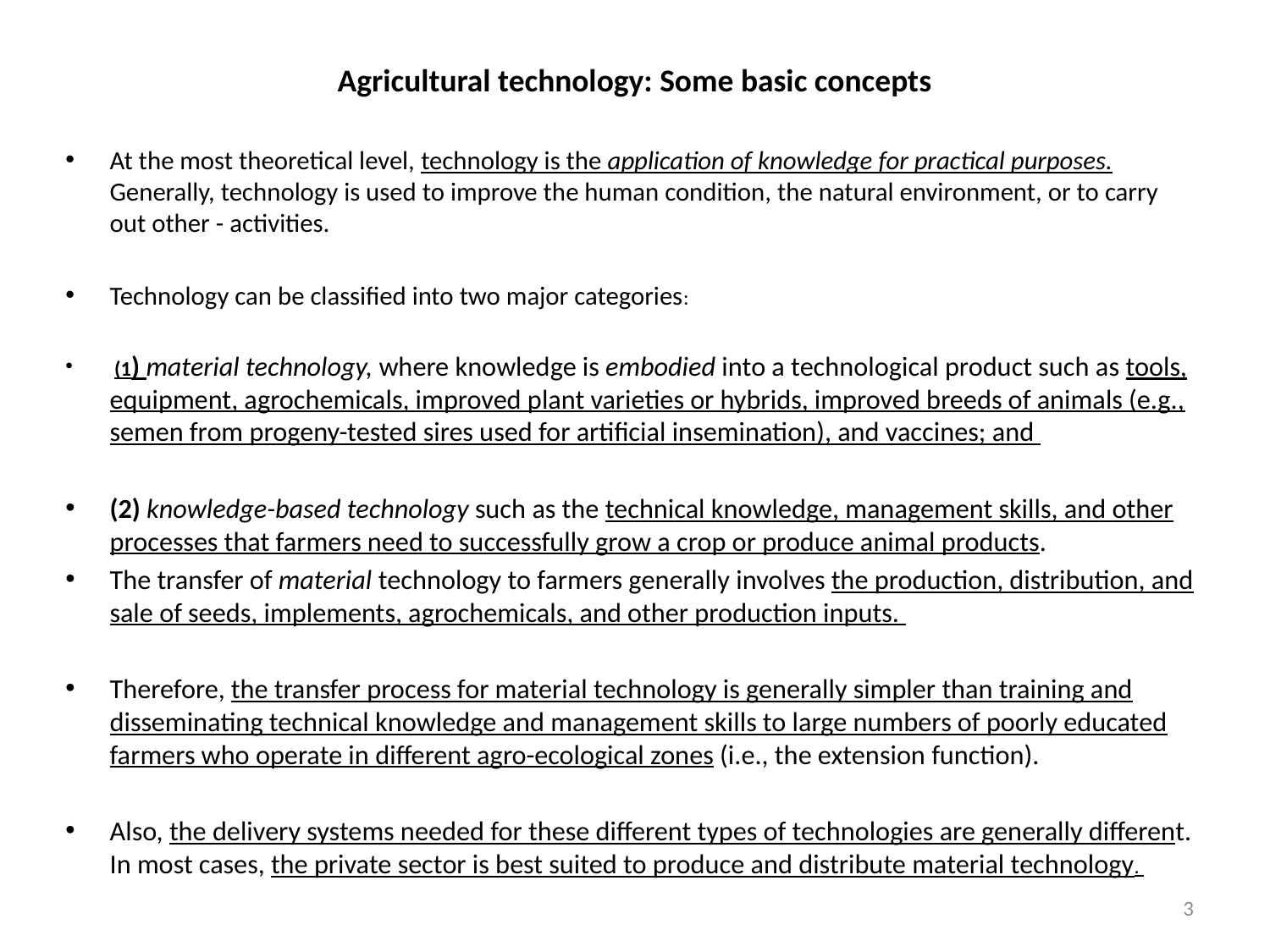

# Agricultural technology: Some basic concepts
At the most theoretical level, technology is the application of knowledge for practical purposes. Generally, technology is used to improve the human condition, the natural environment, or to carry out other - activities.

Technology can be classified into two major categories:

 (1) material technology, where knowledge is embodied into a technological product such as tools, equipment, agrochemicals, improved plant varieties or hybrids, improved breeds of animals (e.g., semen from progeny-tested sires used for artificial insemination), and vaccines; and

(2) knowledge-based technology such as the technical knowledge, management skills, and other processes that farmers need to successfully grow a crop or produce animal products.
The transfer of material technology to farmers generally involves the production, distribution, and sale of seeds, implements, agrochemicals, and other production inputs.

Therefore, the transfer process for material technology is generally simpler than training and disseminating technical knowledge and management skills to large numbers of poorly educated farmers who operate in different agro-ecological zones (i.e., the extension function).

Also, the delivery systems needed for these different types of technologies are generally different. In most cases, the private sector is best suited to produce and distribute material technology.

3